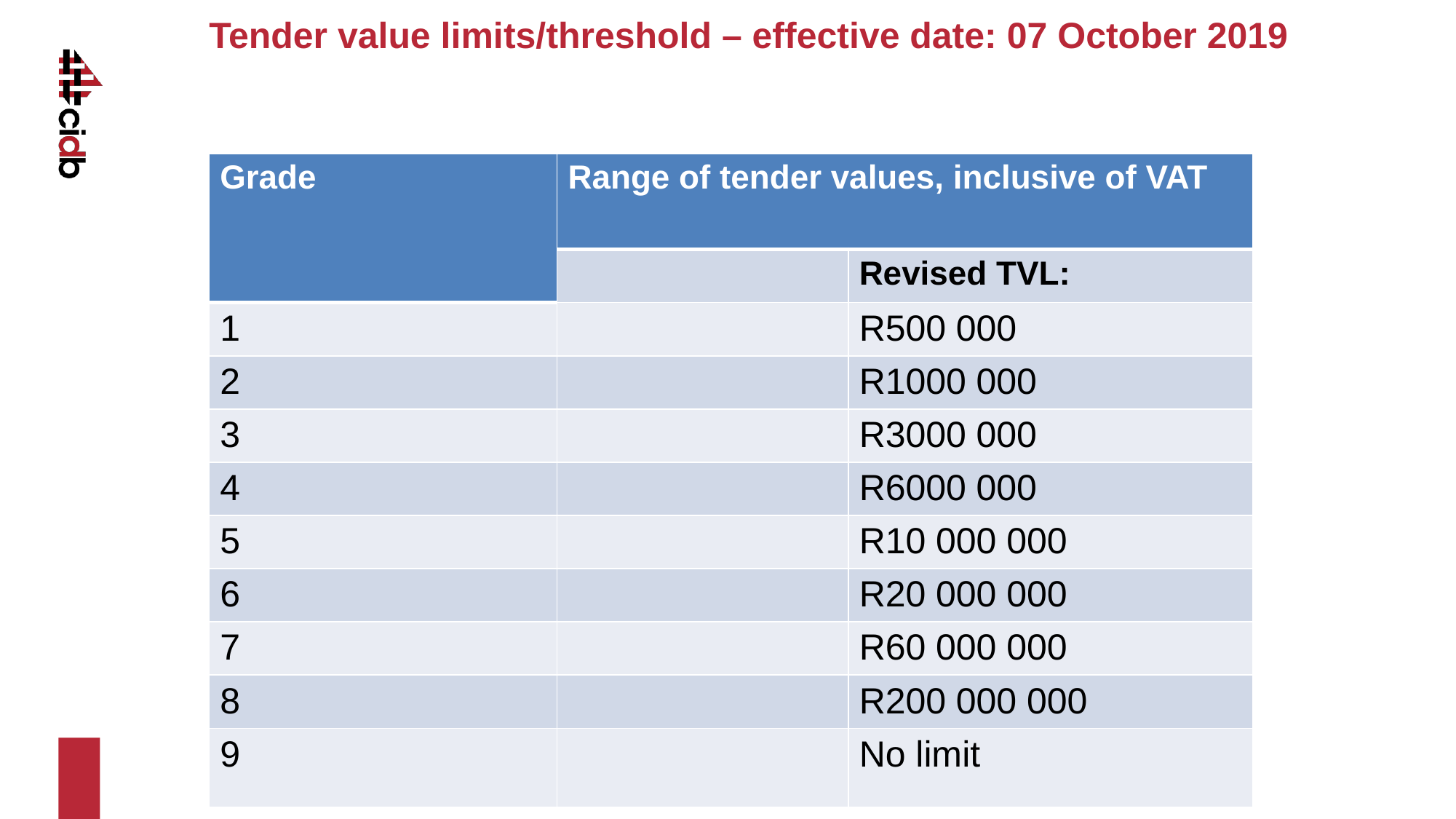

# Tender value limits/threshold – effective date: 07 October 2019
| Grade | Range of tender values, inclusive of VAT |  |
| --- | --- | --- |
|  |  | Revised TVL: |
| 1 |  | R500 000 |
| 2 |  | R1000 000 |
| 3 |  | R3000 000 |
| 4 |  | R6000 000 |
| 5 |  | R10 000 000 |
| 6 |  | R20 000 000 |
| 7 |  | R60 000 000 |
| 8 |  | R200 000 000 |
| 9 |  | No limit |